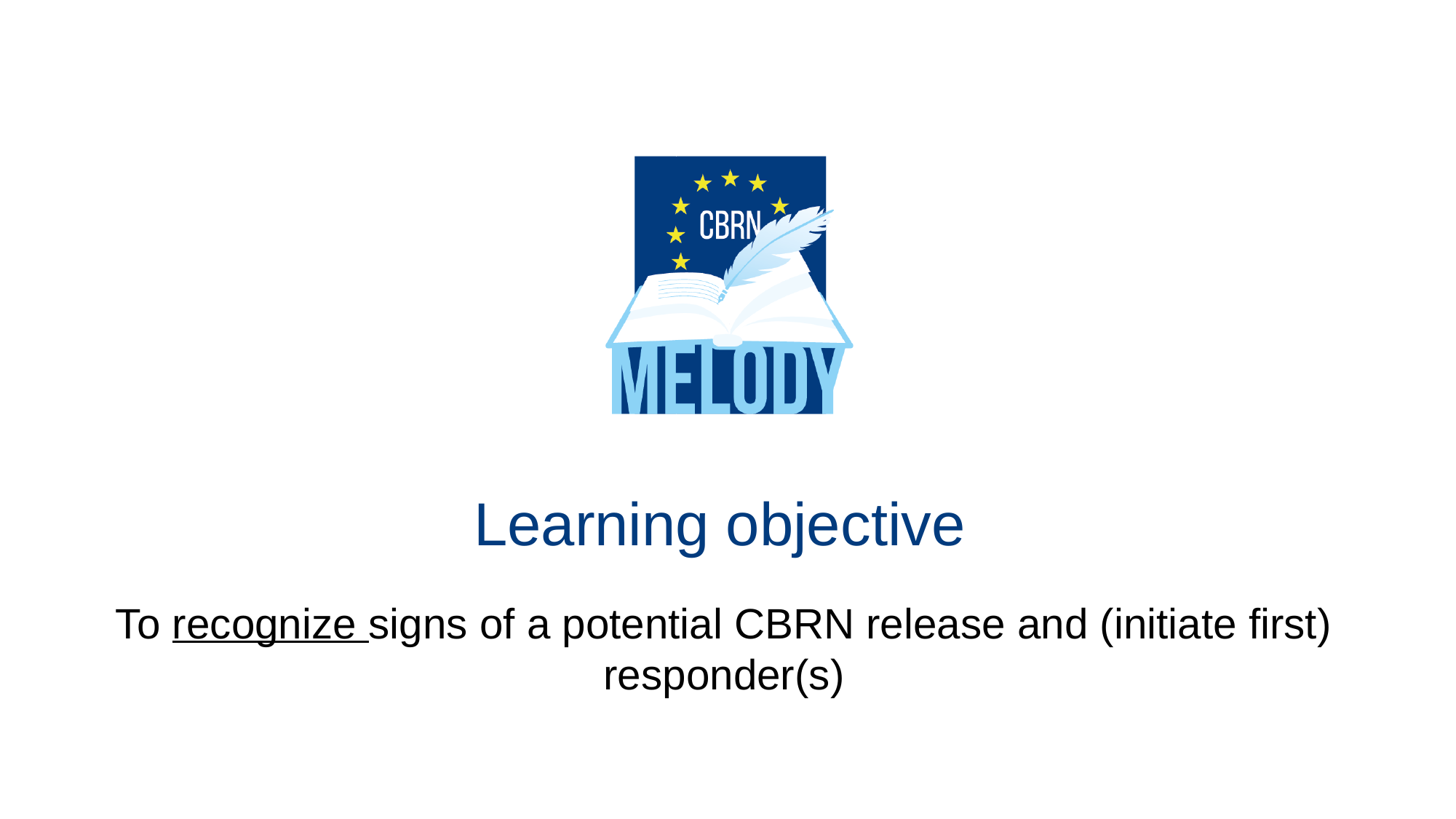

# Learning objective
To recognize signs of a potential CBRN release and (initiate first) responder(s)